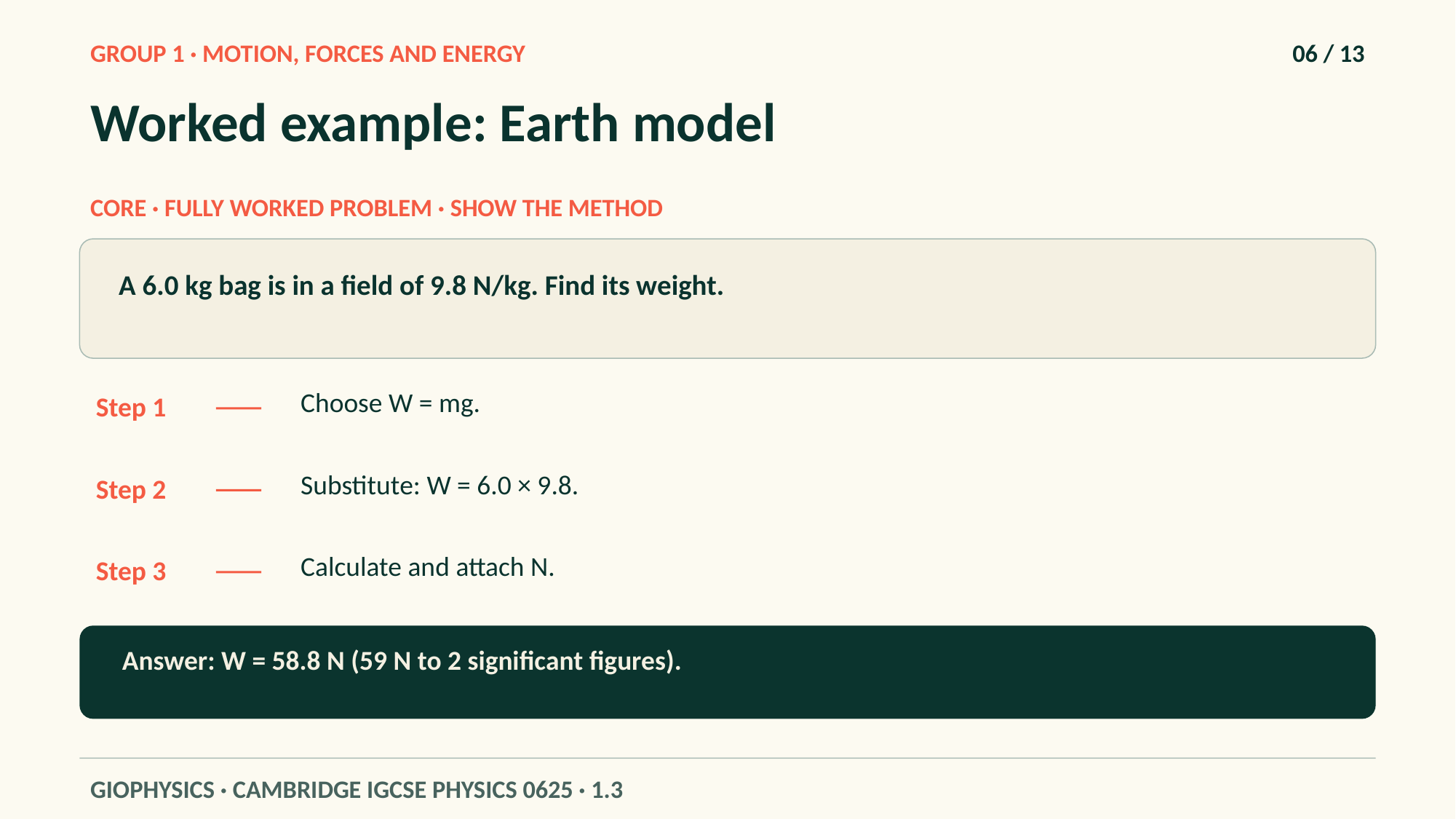

GROUP 1 · MOTION, FORCES AND ENERGY
06 / 13
Worked example: Earth model
CORE · FULLY WORKED PROBLEM · SHOW THE METHOD

A 6.0 kg bag is in a field of 9.8 N/kg. Find its weight.
Choose W = mg.
Step 1

Substitute: W = 6.0 × 9.8.
Step 2

Calculate and attach N.
Step 3

Answer: W = 58.8 N (59 N to 2 significant figures).

GIOPHYSICS · CAMBRIDGE IGCSE PHYSICS 0625 · 1.3